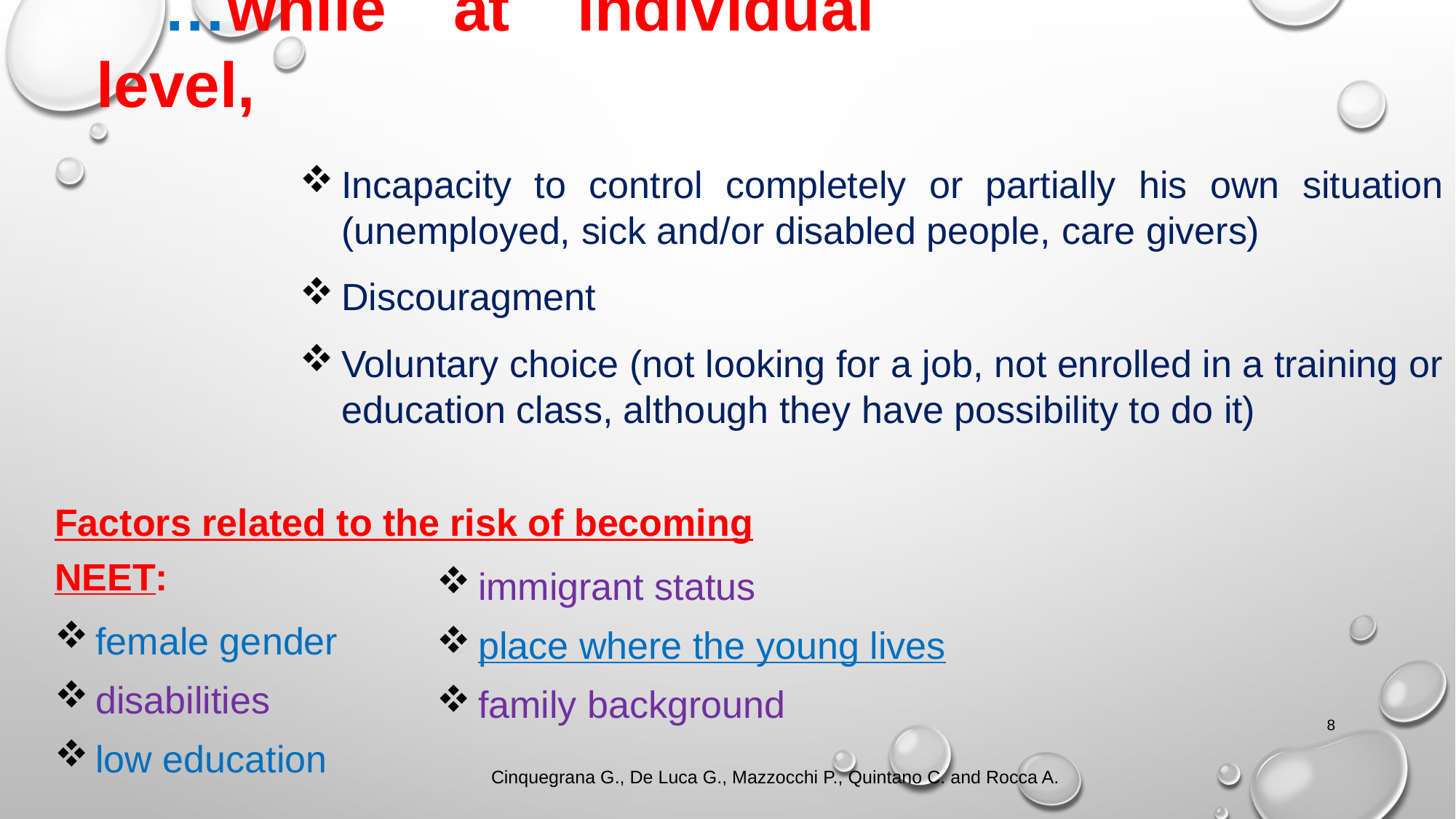

…while at individual level,

Incapacity to control completely or partially his own situation (unemployed, sick and/or disabled people, care givers)
Discouragment
Voluntary choice (not looking for a job, not enrolled in a training or education class, although they have possibility to do it)
Factors related to the risk of becoming NEET:
female gender
disabilities
low education

immigrant status
place where the young lives
family background

8
Cinquegrana G., De Luca G., Mazzocchi P., Quintano C. and Rocca A.